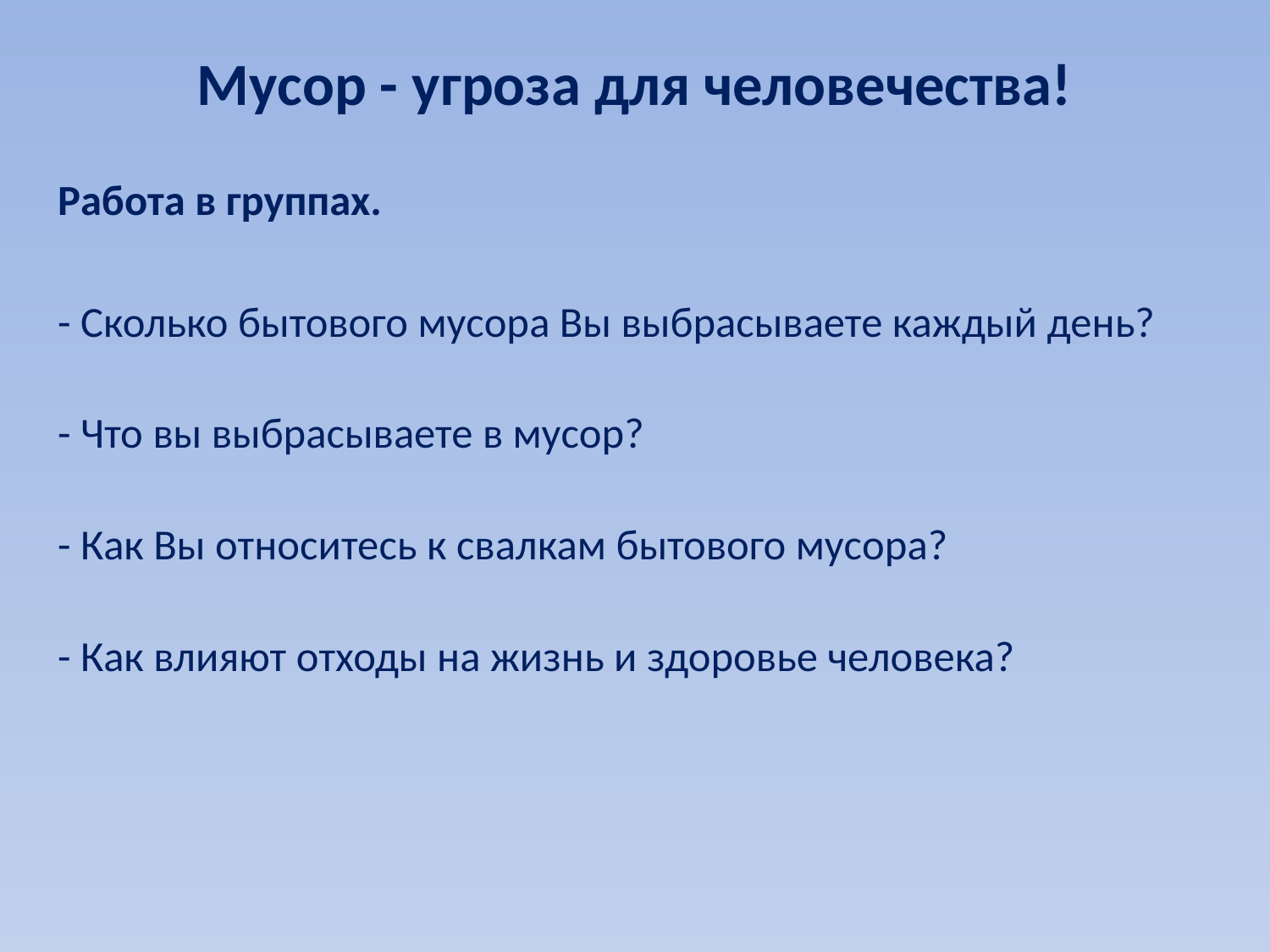

# Мусор - угроза для человечества!
Работа в группах.

- Сколько бытового мусора Вы выбрасываете каждый день?
- Что вы выбрасываете в мусор?
- Как Вы относитесь к свалкам бытового мусора?
- Как влияют отходы на жизнь и здоровье человека?